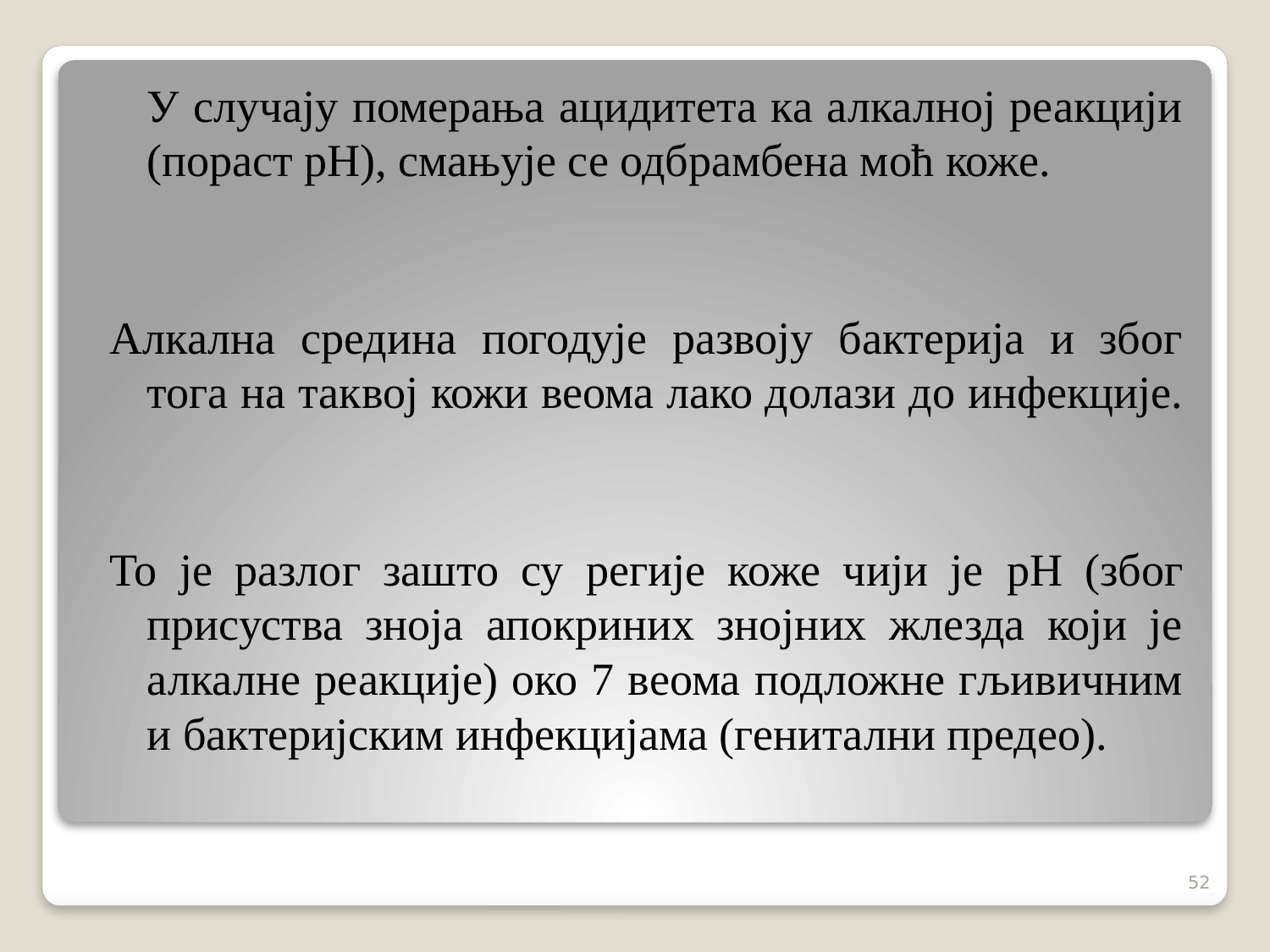

У случају померања ацидитета ка алкалној реакцији (пораст pH), смањује се одбрамбена моћ коже.

Алкална средина погодује развоју бактерија и због тога на таквој кожи веома лако долази до инфекције.

То је разлог зашто су регије коже чији је pH (због присуства зноја апокриних знојних жлезда који је алкалне реакције) око 7 веома подложне гљивичним и бактеријским инфекцијама (генитални предео).

52